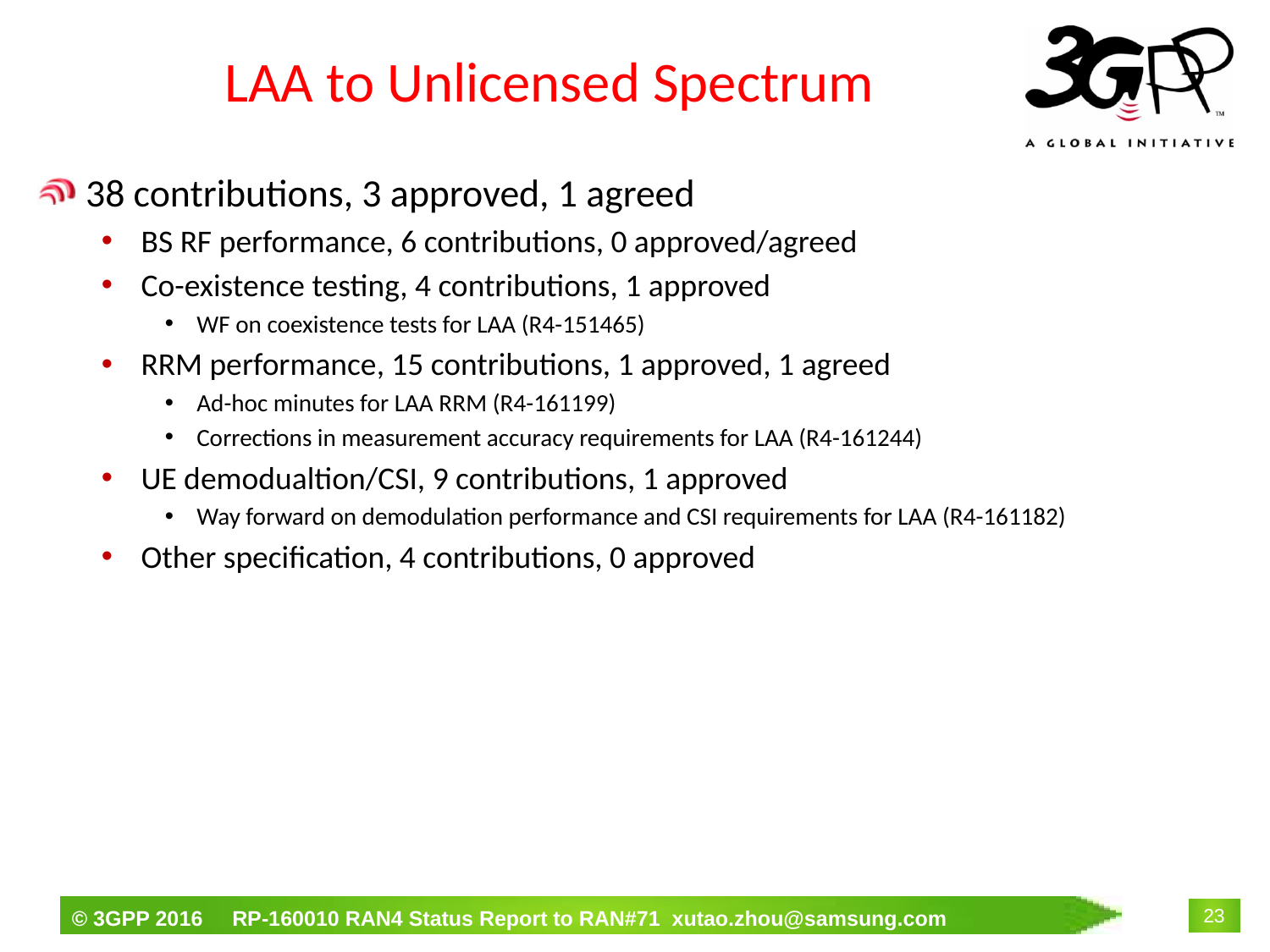

# LAA to Unlicensed Spectrum
38 contributions, 3 approved, 1 agreed
BS RF performance, 6 contributions, 0 approved/agreed
Co-existence testing, 4 contributions, 1 approved
WF on coexistence tests for LAA (R4-151465)
RRM performance, 15 contributions, 1 approved, 1 agreed
Ad-hoc minutes for LAA RRM (R4-161199)
Corrections in measurement accuracy requirements for LAA (R4-161244)
UE demodualtion/CSI, 9 contributions, 1 approved
Way forward on demodulation performance and CSI requirements for LAA (R4-161182)
Other specification, 4 contributions, 0 approved